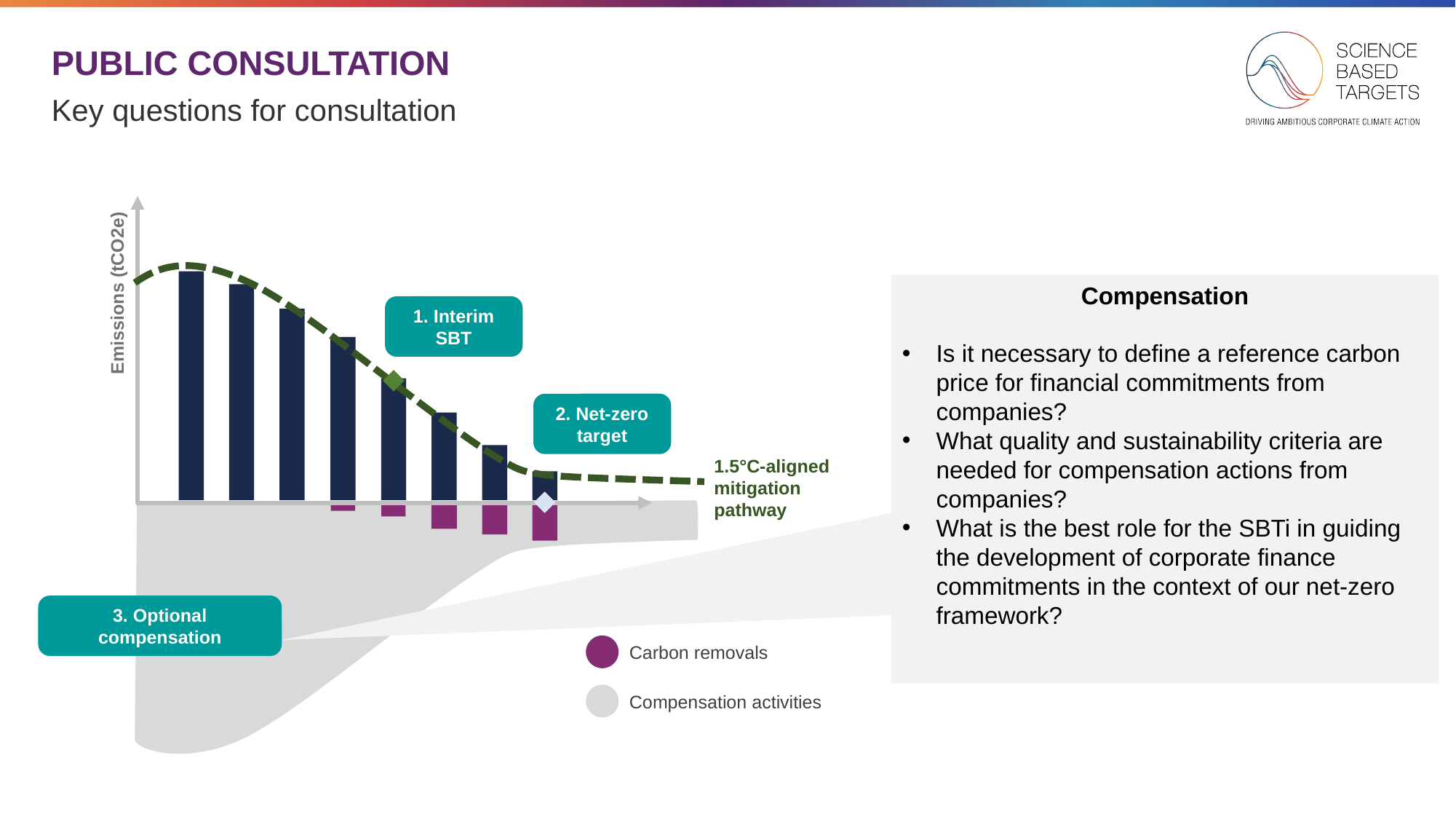

# PUBLIC CONSULTATION
Key questions for consultation

Emissions (tCO2e)

1.5°C-aligned mitigation pathway

1. Interim SBT

2. Net-zero target

Gross GHG emissions

3. Optional compensation
Carbon removals

Compensation activities

Compensation

Is it necessary to define a reference carbon price for financial commitments from companies?
What quality and sustainability criteria are needed for compensation actions from companies?
What is the best role for the SBTi in guiding the development of corporate finance commitments in the context of our net-zero framework?